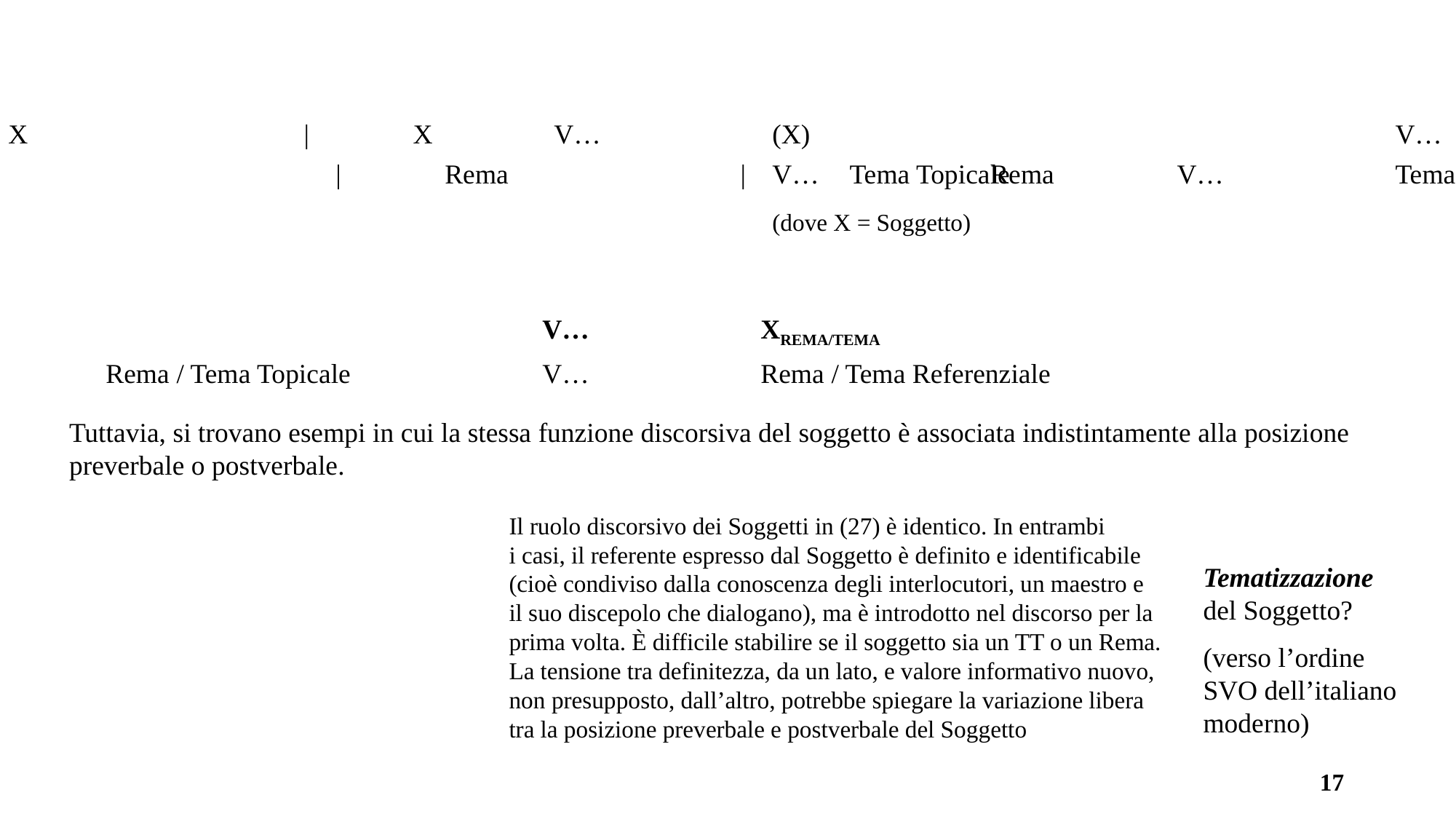

(25)	Soggetto con ruolo di Rema:

			Periferia 				|	X					V…		(X)

											|	Rema			V…	  	Rema

															(dove X = Soggetto)
(21)	Soggetto con ruolo di Tema:

			Periferia 				|	X									V…		(X)

											|	Tema Topicale		V…	  	Tema Referenziale

																									(dove X = Soggetto)
(26)	La posizione del Soggetto in correlazione con il ruolo pragmatico in italo-romanzo antico:

			Periferia 			|	Xrema/tema 							V…		Xrema/tema 														(dove X = Soggetto)

											|	Rema / Tema Topicale		V…	  	Rema / Tema Referenziale
Tuttavia, si trovano esempi in cui la stessa funzione discorsiva del soggetto è associata indistintamente alla posizione
preverbale o postverbale.
(27)	a.		Sancto Agostino dixe ke…																									                      				(lombardo antico)
					(Elucidario, i, 64, 103)

			b.		Dixe sancto Agostino che…
					(Elucidario, ii, 31, 149)
Il ruolo discorsivo dei Soggetti in (27) è identico. In entrambi
i casi, il referente espresso dal Soggetto è definito e identificabile
(cioè condiviso dalla conoscenza degli interlocutori, un maestro e
il suo discepolo che dialogano), ma è introdotto nel discorso per la
prima volta. È difficile stabilire se il soggetto sia un TT o un Rema.
La tensione tra definitezza, da un lato, e valore informativo nuovo,
non presupposto, dall’altro, potrebbe spiegare la variazione libera
tra la posizione preverbale e postverbale del Soggetto
Tematizzazione
del Soggetto?

(verso l’ordine
SVO dell’italiano
moderno)
17